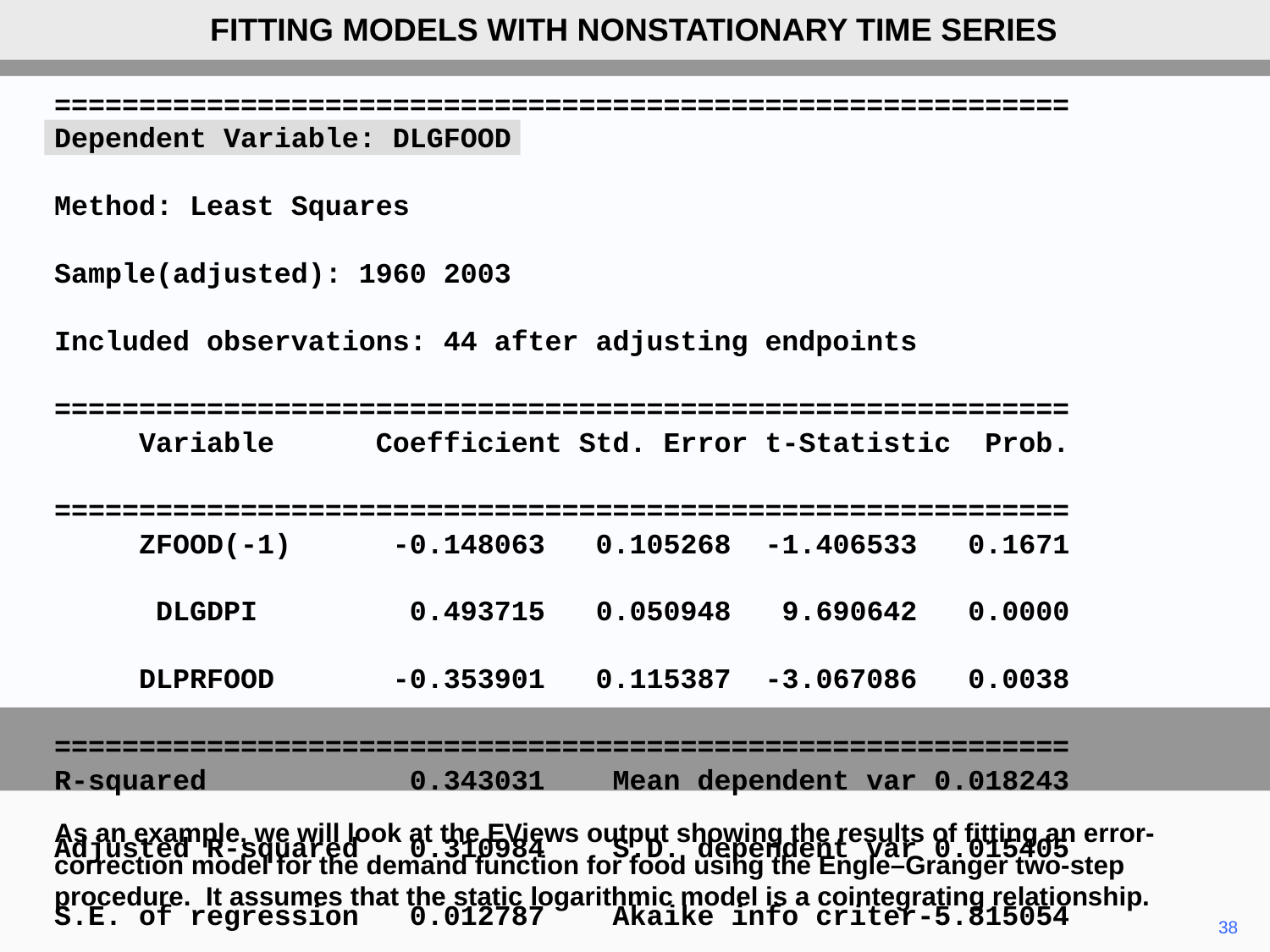

FITTING MODELS WITH NONSTATIONARY TIME SERIES

============================================================
Dependent Variable: DLGFOOD
Method: Least Squares
Sample(adjusted): 1960 2003
Included observations: 44 after adjusting endpoints
============================================================
     Variable      Coefficient Std. Error t-Statistic  Prob.
============================================================
     ZFOOD(-1)      -0.148063   0.105268  -1.406533   0.1671
      DLGDPI         0.493715   0.050948   9.690642   0.0000
     DLPRFOOD       -0.353901   0.115387  -3.067086   0.0038
============================================================
R-squared            0.343031    Mean dependent var 0.018243
Adjusted R-squared   0.310984    S.D. dependent var 0.015405
S.E. of regression   0.012787    Akaike info criter-5.815054
Sum squared resid    0.006704    Schwarz criterion -5.693405
Log likelihood       130.9312    Durbin-Watson stat 1.526946
============================================================

As an example, we will look at the EViews output showing the results of fitting an error-correction model for the demand function for food using the Engle–Granger two-step procedure.  It assumes that the static logarithmic model is a cointegrating relationship.
38